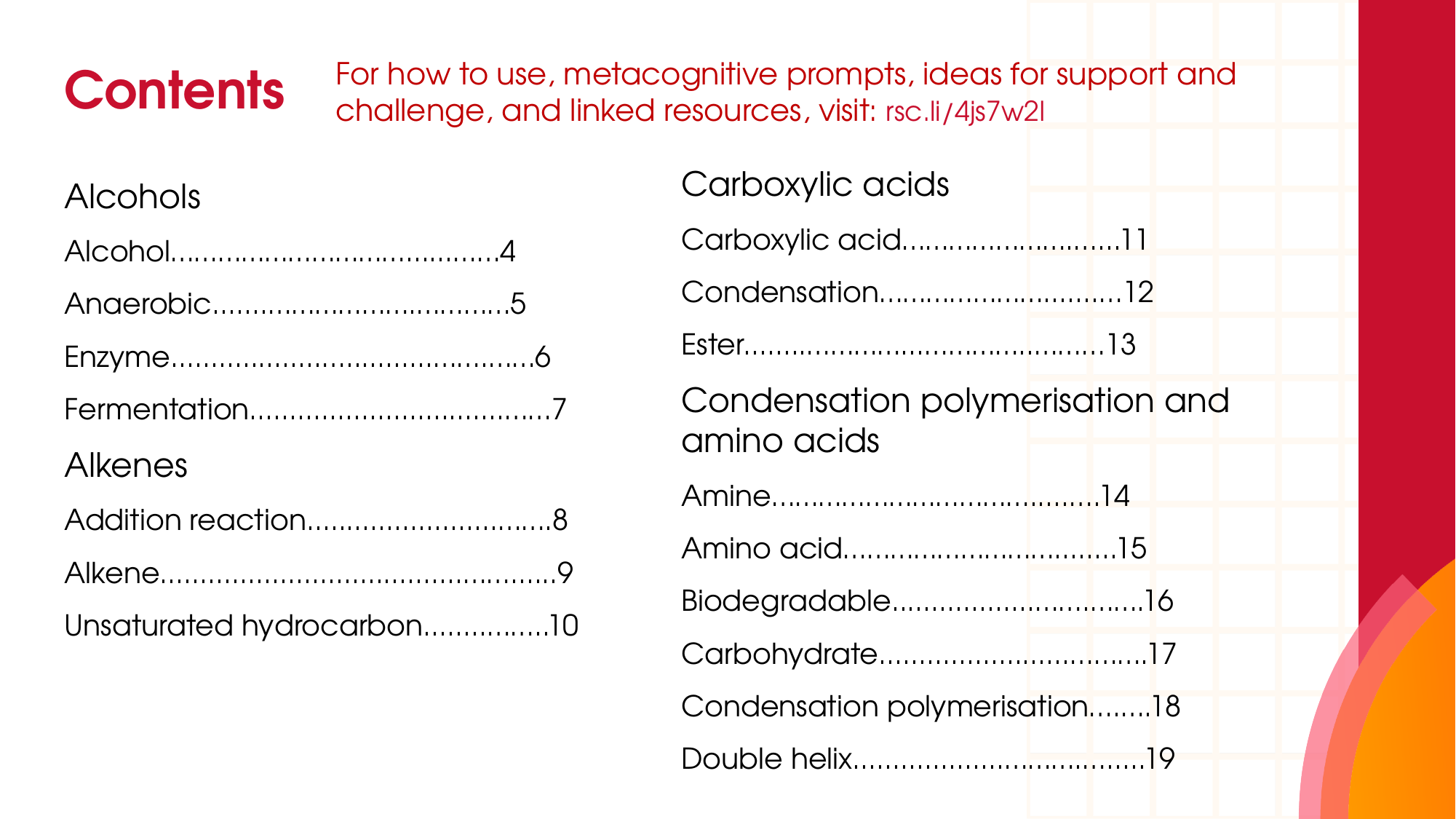

For how to use, metacognitive prompts, ideas for support and challenge, and linked resources, visit: rsc.li/4js7w2I
# Contents
Carboxylic acids
Carboxylic acid………………….…...11
Condensation………………….......…12
Ester........…………...…………..………13
Condensation polymerisation and amino acids
Amine…………………………….....….14
Amino acid………………………........15
Biodegradable..................…….…….16
Carbohydrate........................……….17
Condensation polymerisation….….18
Double helix...................……….….....19

Alcohols
Alcohol…………………………......……4
Anaerobic.......……………….…………5
Enzyme...................…...........…….……6
Fermentation................................……7
Alkenes
Addition reaction........................…….8
Alkene......................................……......9
Unsaturated hydrocarbon........……..10